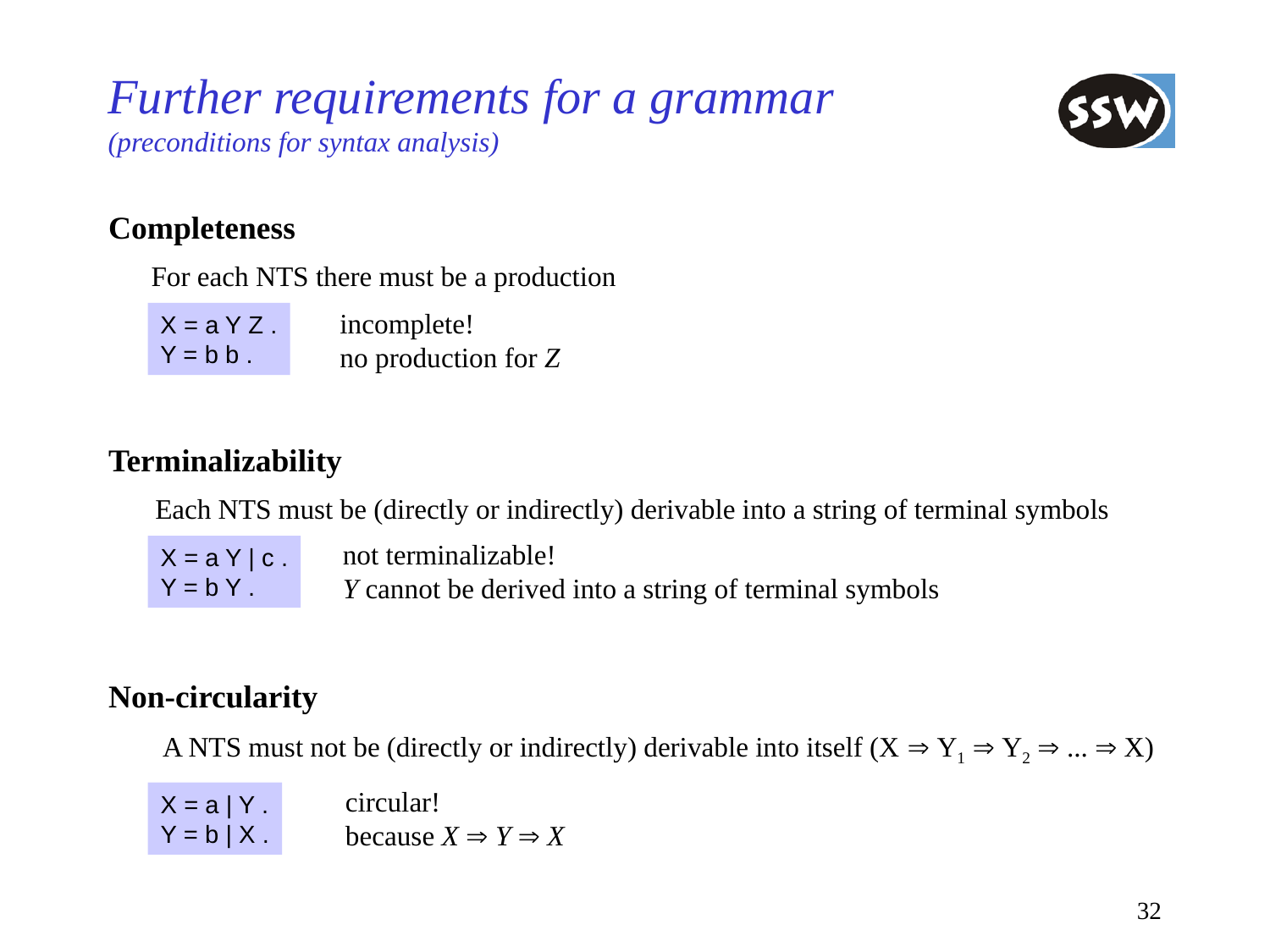

# Further requirements for a grammar (preconditions for syntax analysis)
Completeness
For each NTS there must be a production
incomplete!
no production for Z
X = a Y Z .
Y = b b .
Terminalizability
Each NTS must be (directly or indirectly) derivable into a string of terminal symbols
not terminalizable!
Y cannot be derived into a string of terminal symbols
X = a Y | c .
Y = b Y .
Non-circularity
A NTS must not be (directly or indirectly) derivable into itself (X ⇒ Y1 ⇒ Y2 ⇒ ... ⇒ X)
circular!
because X ⇒ Y ⇒ X
X = a | Y .
Y = b | X .
32